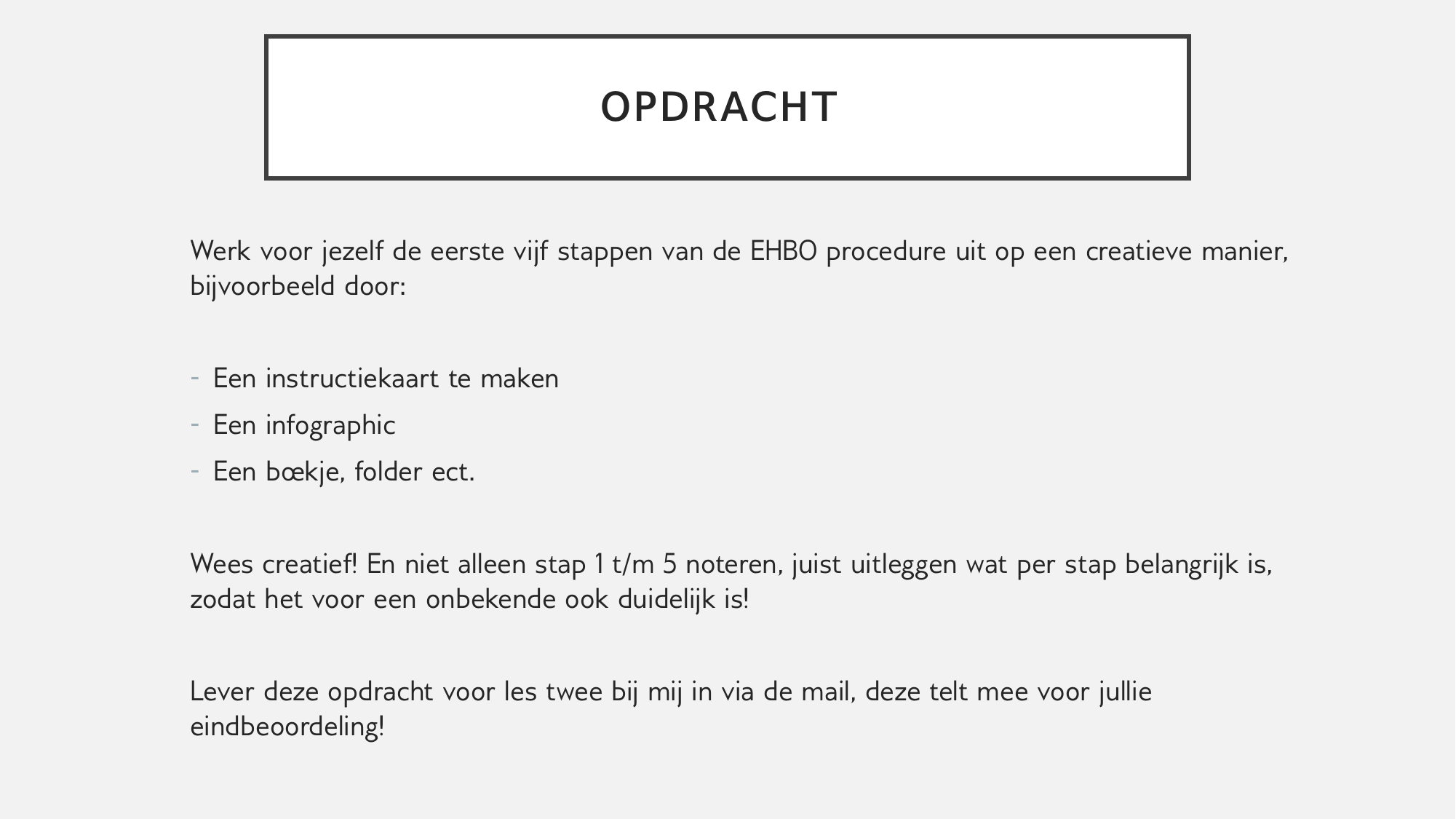

# Opdracht
Werk voor jezelf de eerste vijf stappen van de EHBO procedure uit op een creatieve manier, bijvoorbeeld door:

Een instructiekaart te maken
Een infographic
Een boekje, folder ect.

Wees creatief! En niet alleen stap 1 t/m 5 noteren, juist uitleggen wat per stap belangrijk is, zodat het voor een onbekende ook duidelijk is!

Lever deze opdracht voor les twee bij mij in via de mail, deze telt mee voor jullie eindbeoordeling!